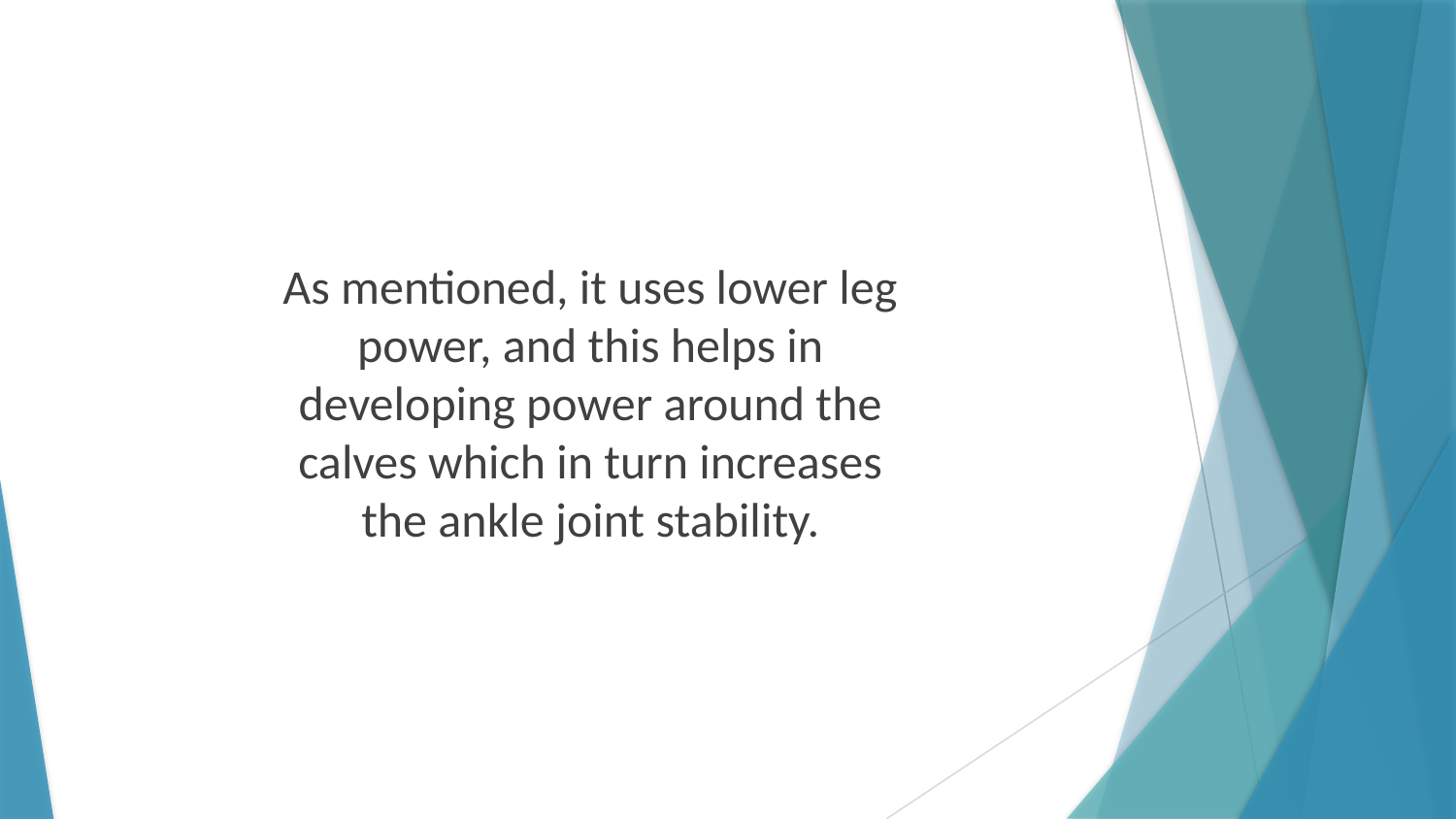

As mentioned, it uses lower leg power, and this helps in developing power around the calves which in turn increases the ankle joint stability.